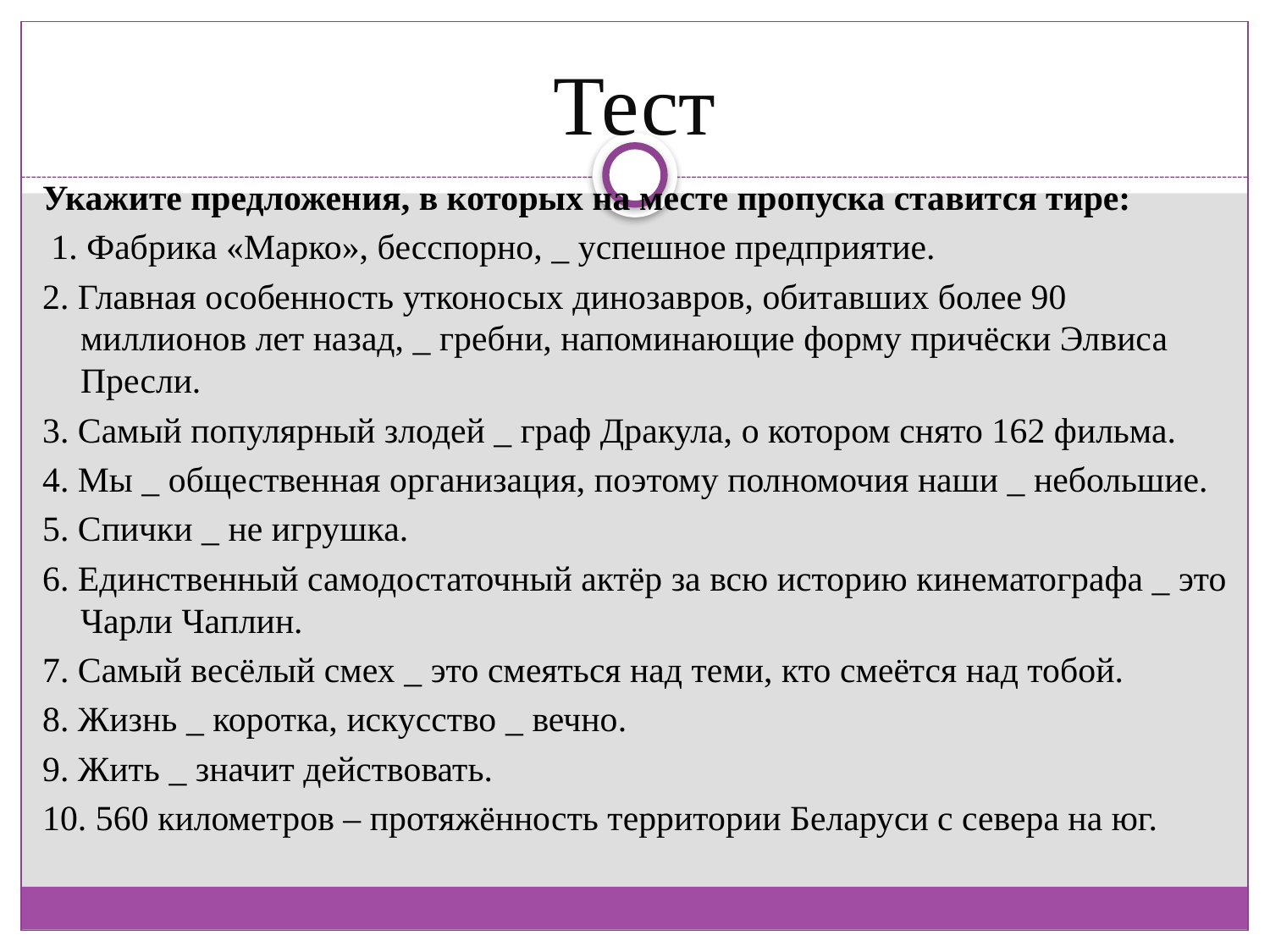

# Тест
Укажите предложения, в которых на месте пропуска ставится тире:
 1. Фабрика «Марко», бесспорно, _ успешное предприятие.
2. Главная особенность утконосых динозавров, обитавших более 90 миллионов лет назад, _ гребни, напоминающие форму причёски Элвиса Пресли.
3. Самый популярный злодей _ граф Дракула, о котором снято 162 фильма.
4. Мы _ общественная организация, поэтому полномочия наши _ небольшие.
5. Спички _ не игрушка.
6. Единственный самодостаточный актёр за всю историю кинематографа _ это Чарли Чаплин.
7. Самый весёлый смех _ это смеяться над теми, кто смеётся над тобой.
8. Жизнь _ коротка, искусство _ вечно.
9. Жить _ значит действовать.
10. 560 километров – протяжённость территории Беларуси с севера на юг.